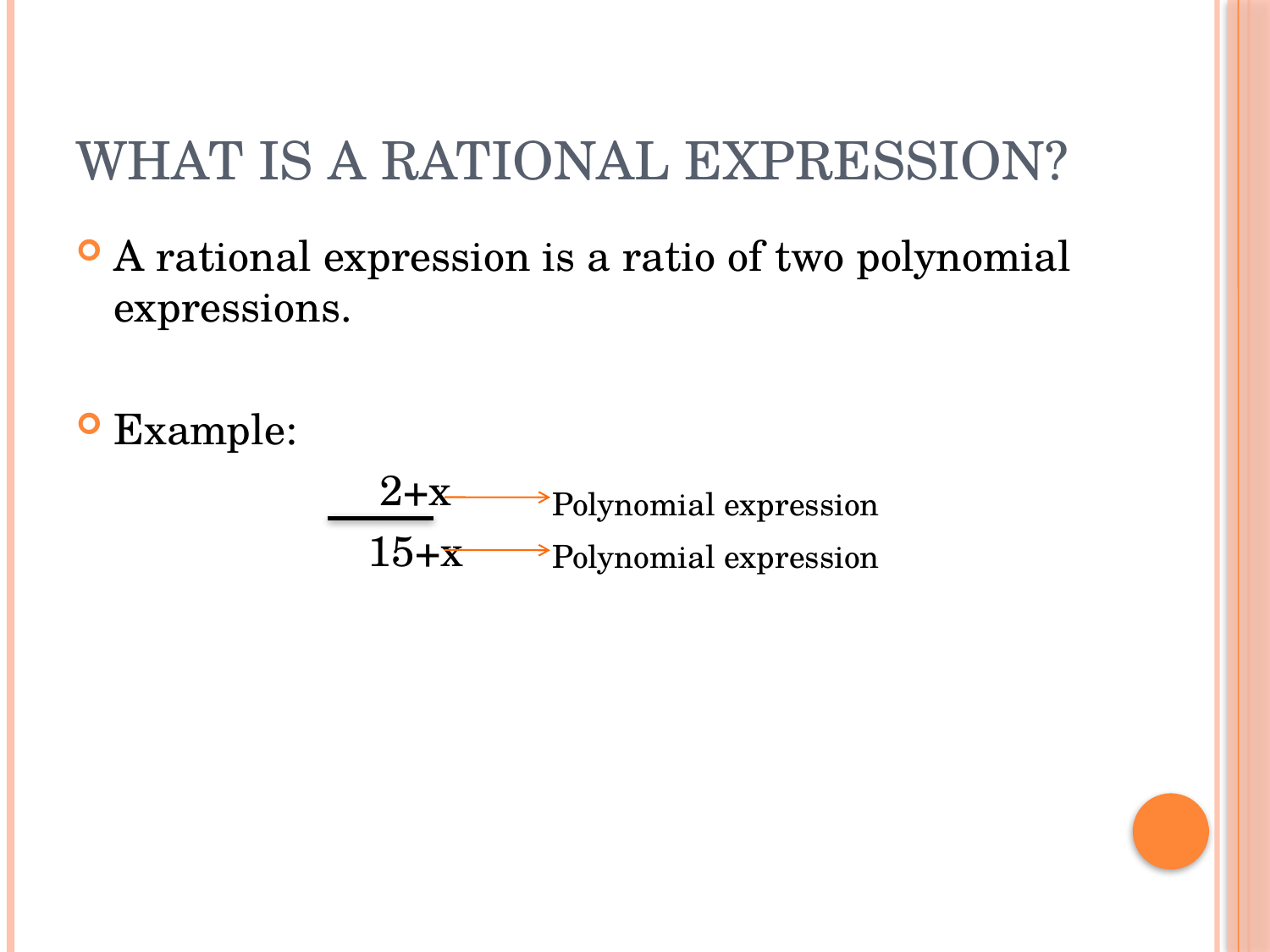

# What is a rational expression?
A rational expression is a ratio of two polynomial expressions.

Example:
			 2+x
			15+x

Polynomial expression
Polynomial expression